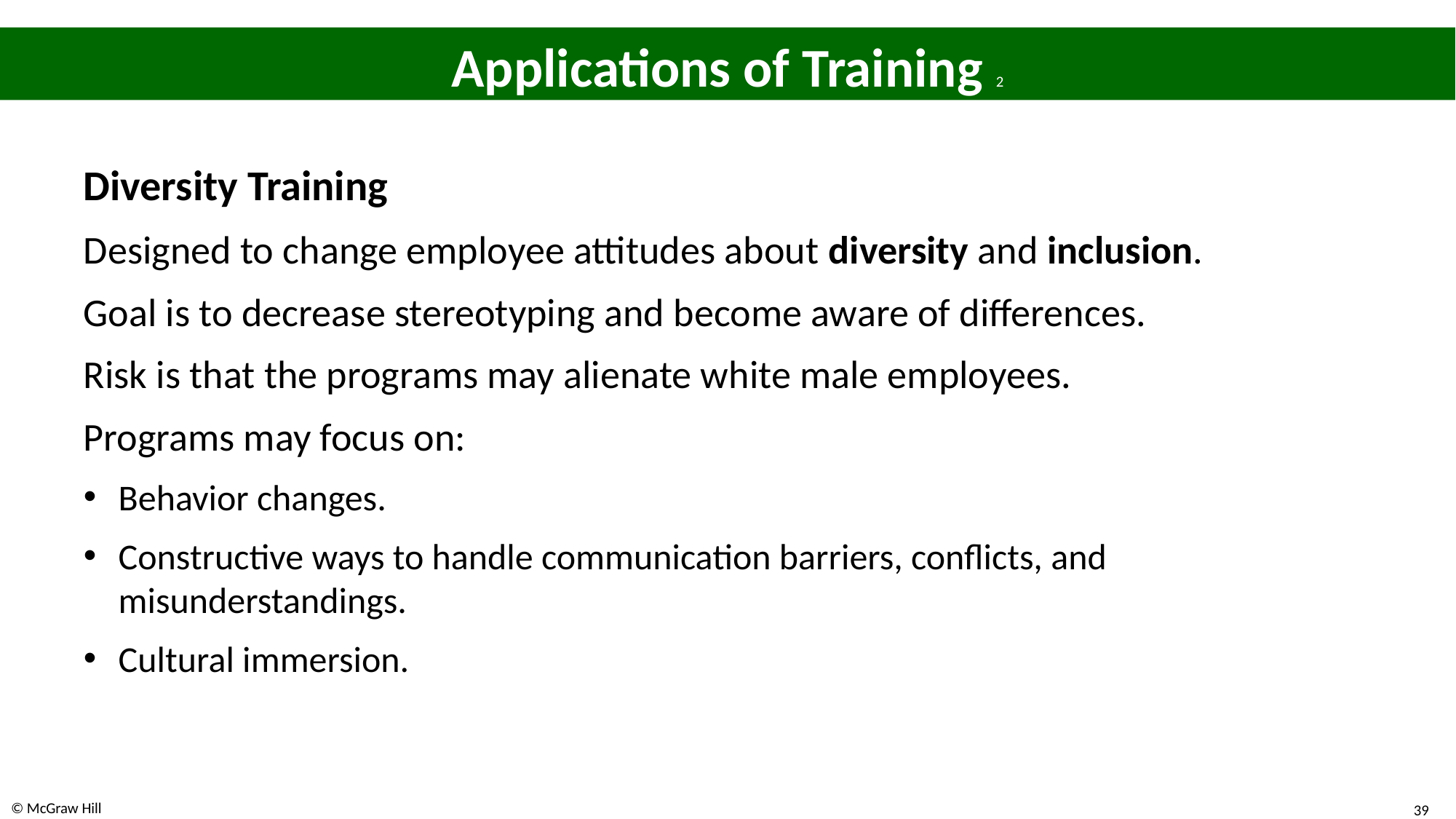

# Applications of Training 2
Diversity Training
Designed to change employee attitudes about diversity and inclusion.
Goal is to decrease stereotyping and become aware of differences.
Risk is that the programs may alienate white male employees.
Programs may focus on:
Behavior changes.
Constructive ways to handle communication barriers, conflicts, and misunderstandings.
Cultural immersion.